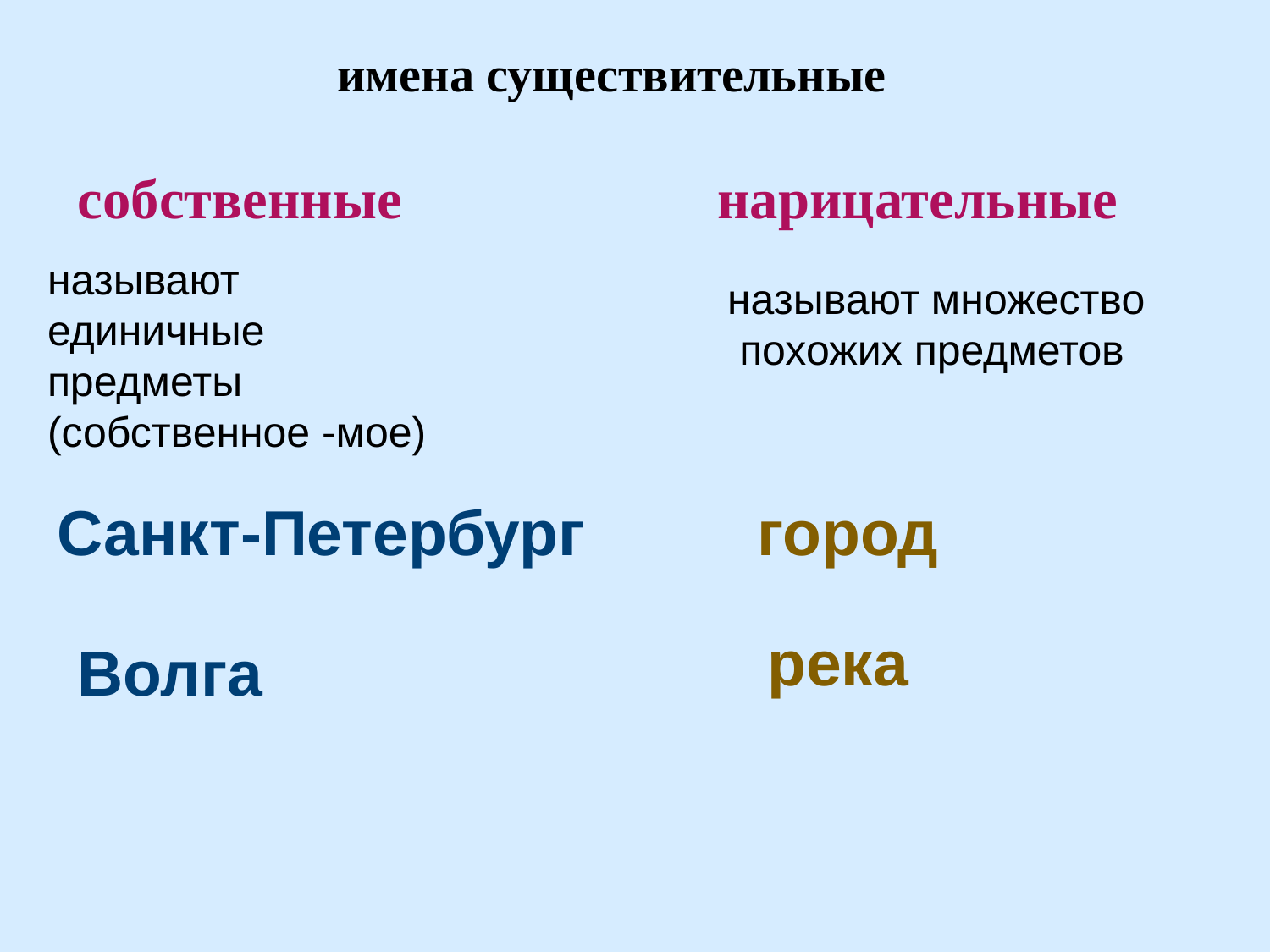

имена существительные
нарицательные
собственные
называют единичные предметы
(собственное -мое)
называют множество
 похожих предметов
Санкт-Петербург
город
река
Волга